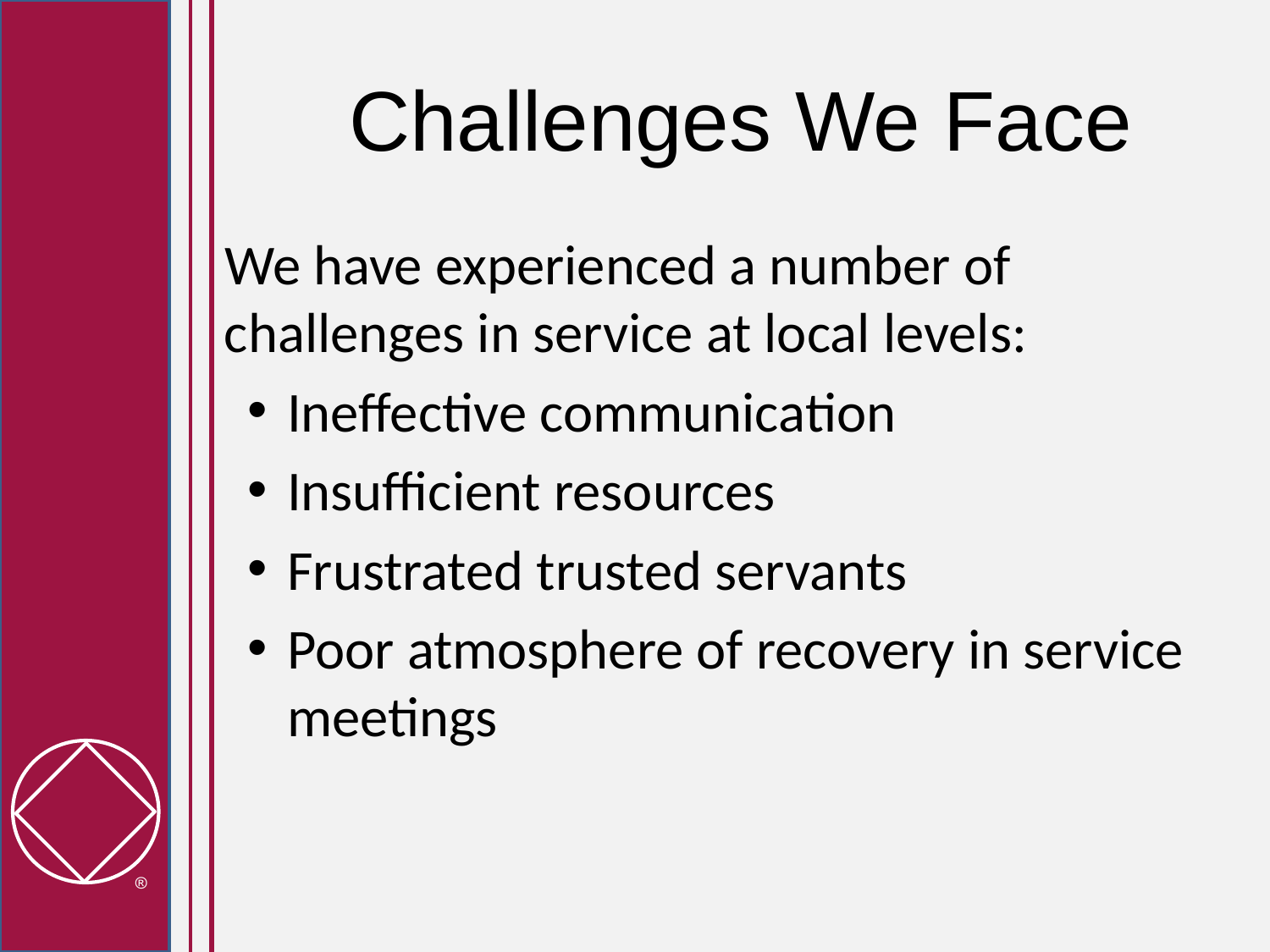

# Challenges We Face
We have experienced a number of challenges in service at local levels:
Ineffective communication
Insufficient resources
Frustrated trusted servants
Poor atmosphere of recovery in service meetings